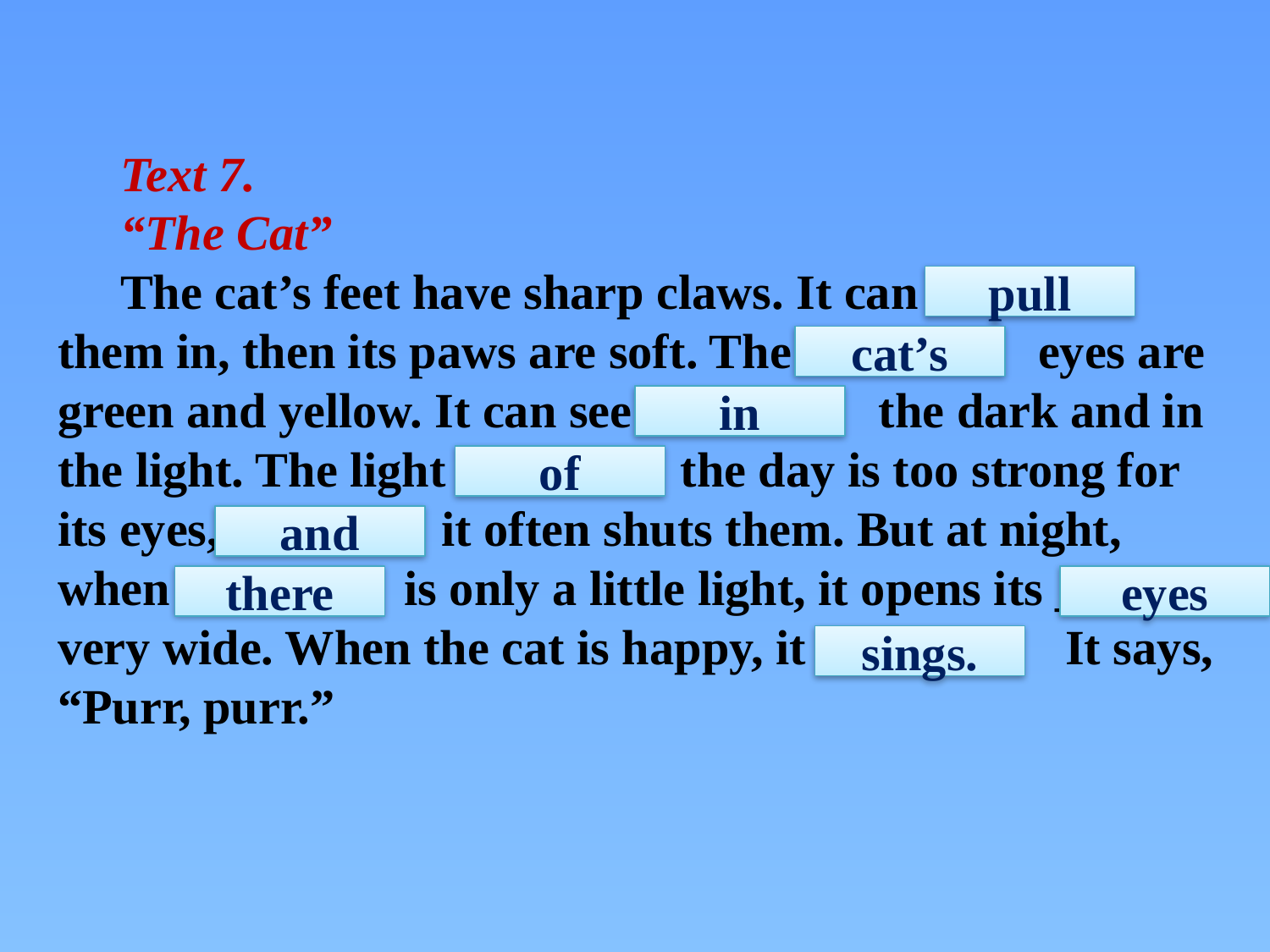

Text 7.
“The Cat”
The cat’s feet have sharp claws. It can ______   them in, then its paws are soft. The _____         eyes are green and yellow. It can see ______       the dark and in the light. The light ______      the day is too strong for its eyes, ______     it often shuts them. But at night, when _____        is only a little light, it opens its ______ very wide. When the cat is happy, it ______.       It says, “Purr, purr.”
pull
cat’s
in
of
and
there
eyes
sings.